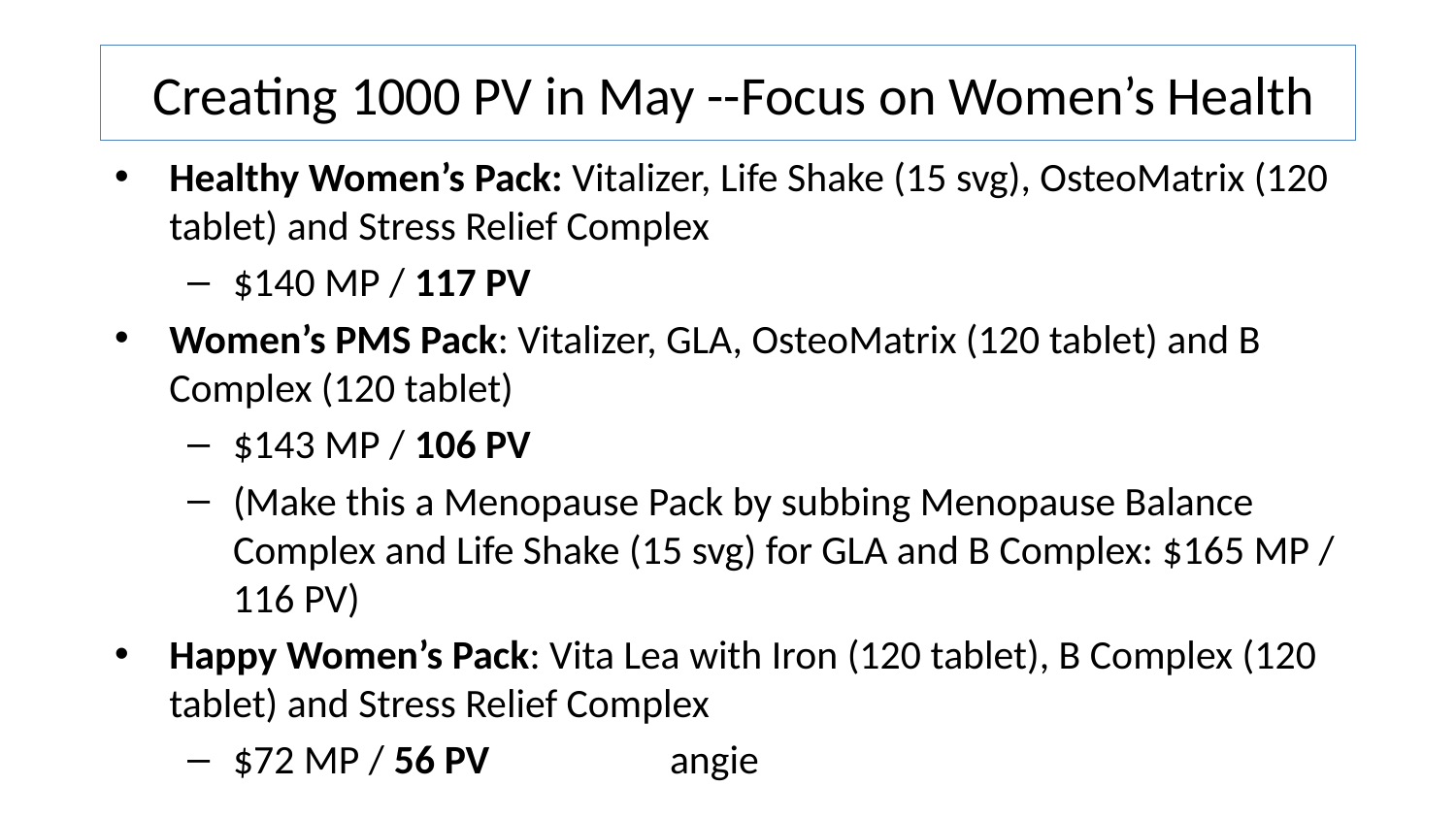

# Creating 1000 PV in May --Focus on Women’s Health
Healthy Women’s Pack: Vitalizer, Life Shake (15 svg), OsteoMatrix (120 tablet) and Stress Relief Complex
$140 MP / 117 PV
Women’s PMS Pack: Vitalizer, GLA, OsteoMatrix (120 tablet) and B Complex (120 tablet)
$143 MP / 106 PV
(Make this a Menopause Pack by subbing Menopause Balance Complex and Life Shake (15 svg) for GLA and B Complex: $165 MP / 116 PV)
Happy Women’s Pack: Vita Lea with Iron (120 tablet), B Complex (120 tablet) and Stress Relief Complex
$72 MP / 56 PV		angie